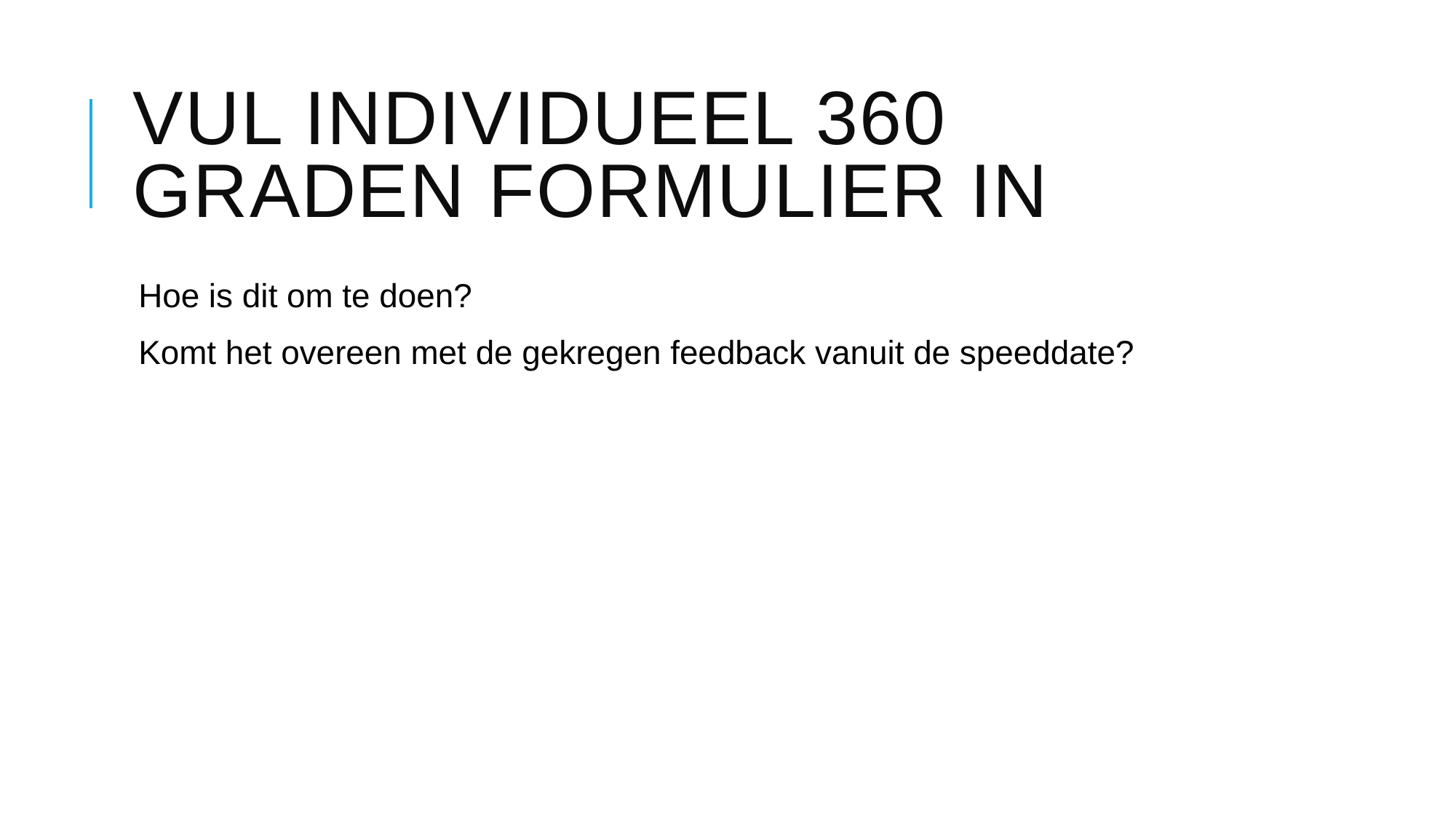

# Vul individueel 360 graden formulier in
Hoe is dit om te doen?
Komt het overeen met de gekregen feedback vanuit de speeddate?